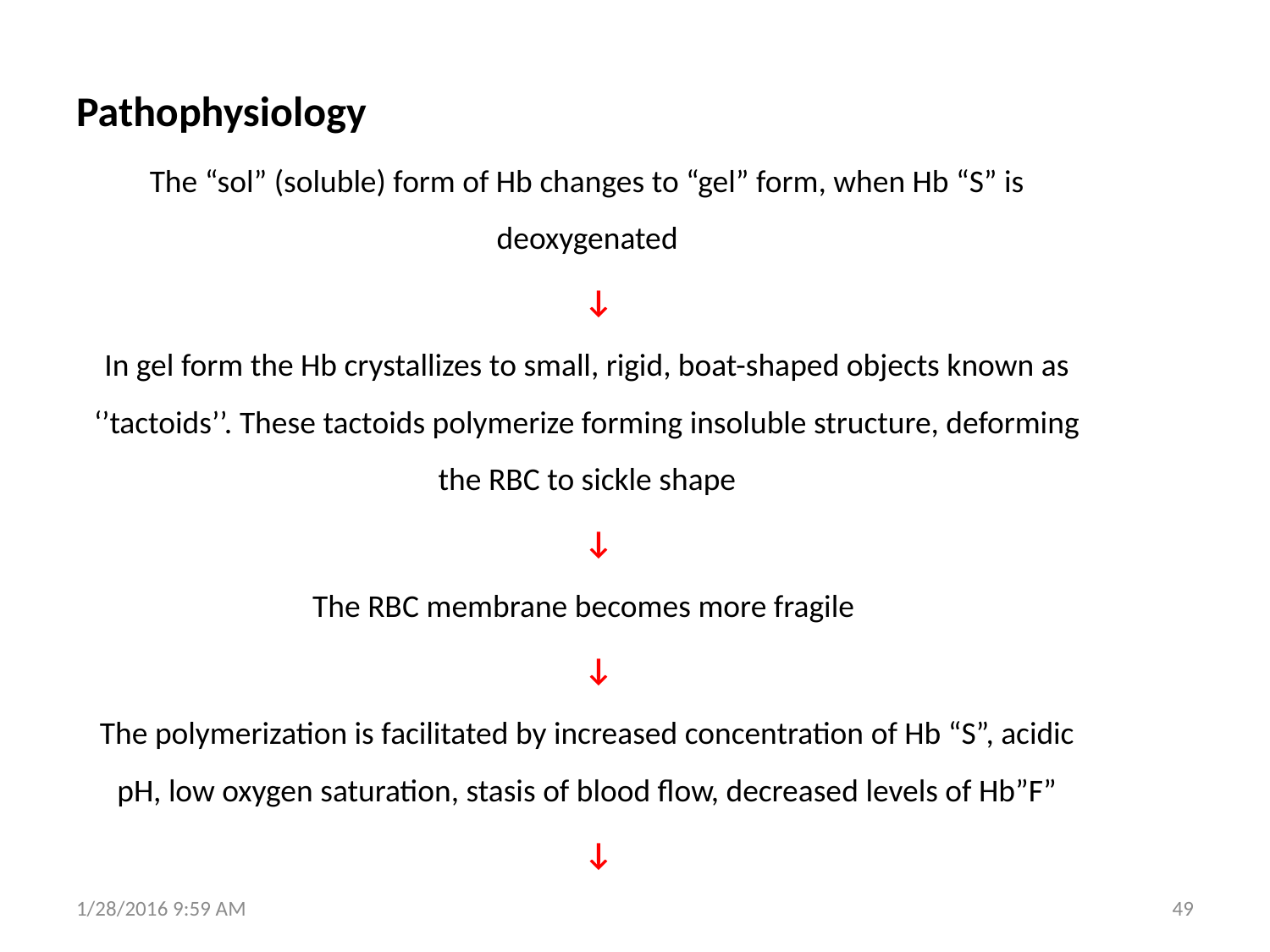

Pathophysiology
The “sol” (soluble) form of Hb changes to “gel” form, when Hb “S” is deoxygenated
				↓
In gel form the Hb crystallizes to small, rigid, boat-shaped objects known as ‘’tactoids’’. These tactoids polymerize forming insoluble structure, deforming the RBC to sickle shape
				↓
The RBC membrane becomes more fragile
				↓
The polymerization is facilitated by increased concentration of Hb “S”, acidic pH, low oxygen saturation, stasis of blood flow, decreased levels of Hb”F”
				↓

1/28/2016 9:59 AM
49